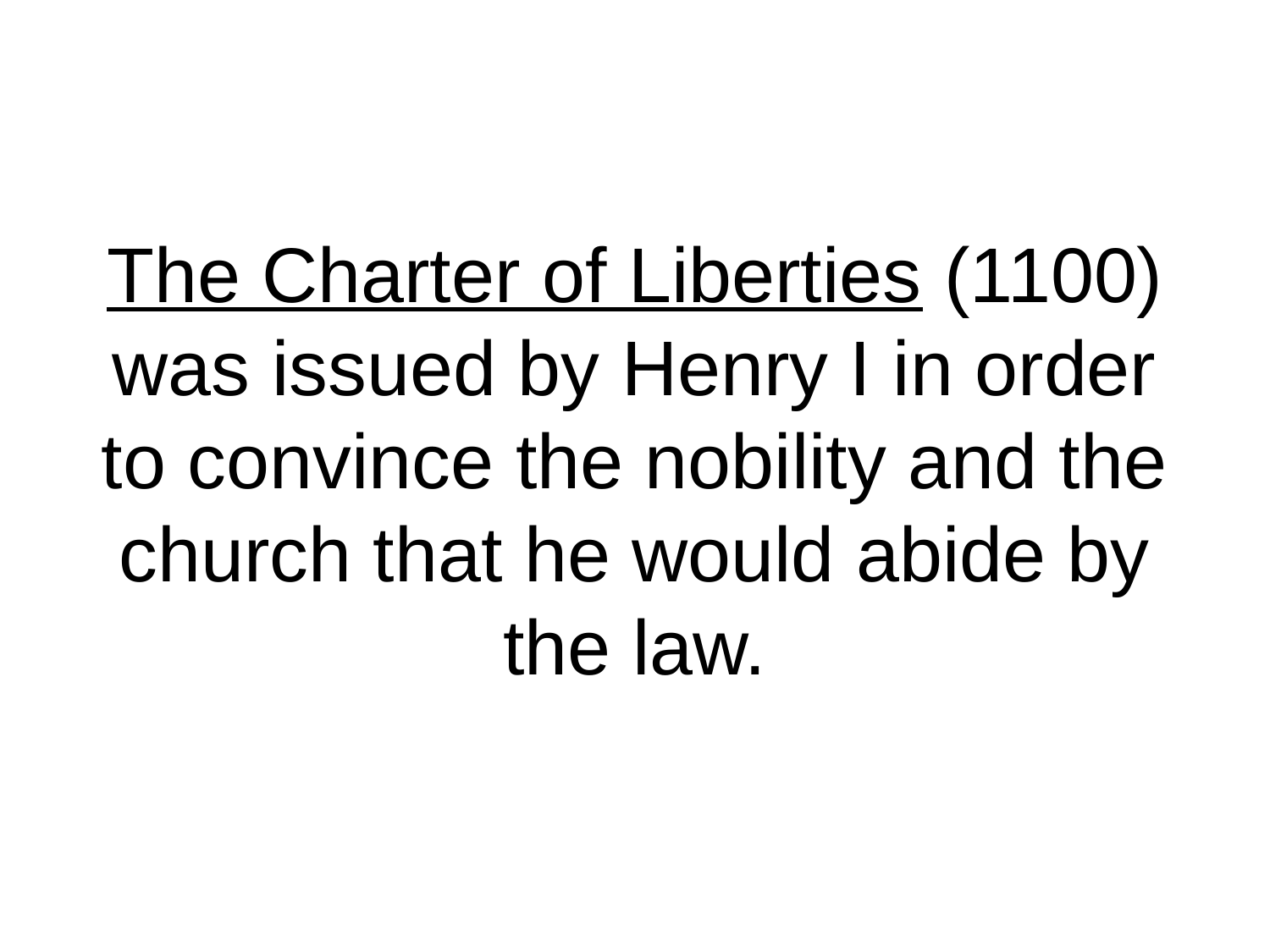

# The Charter of Liberties (1100) was issued by Henry I in order to convince the nobility and the church that he would abide by the law.